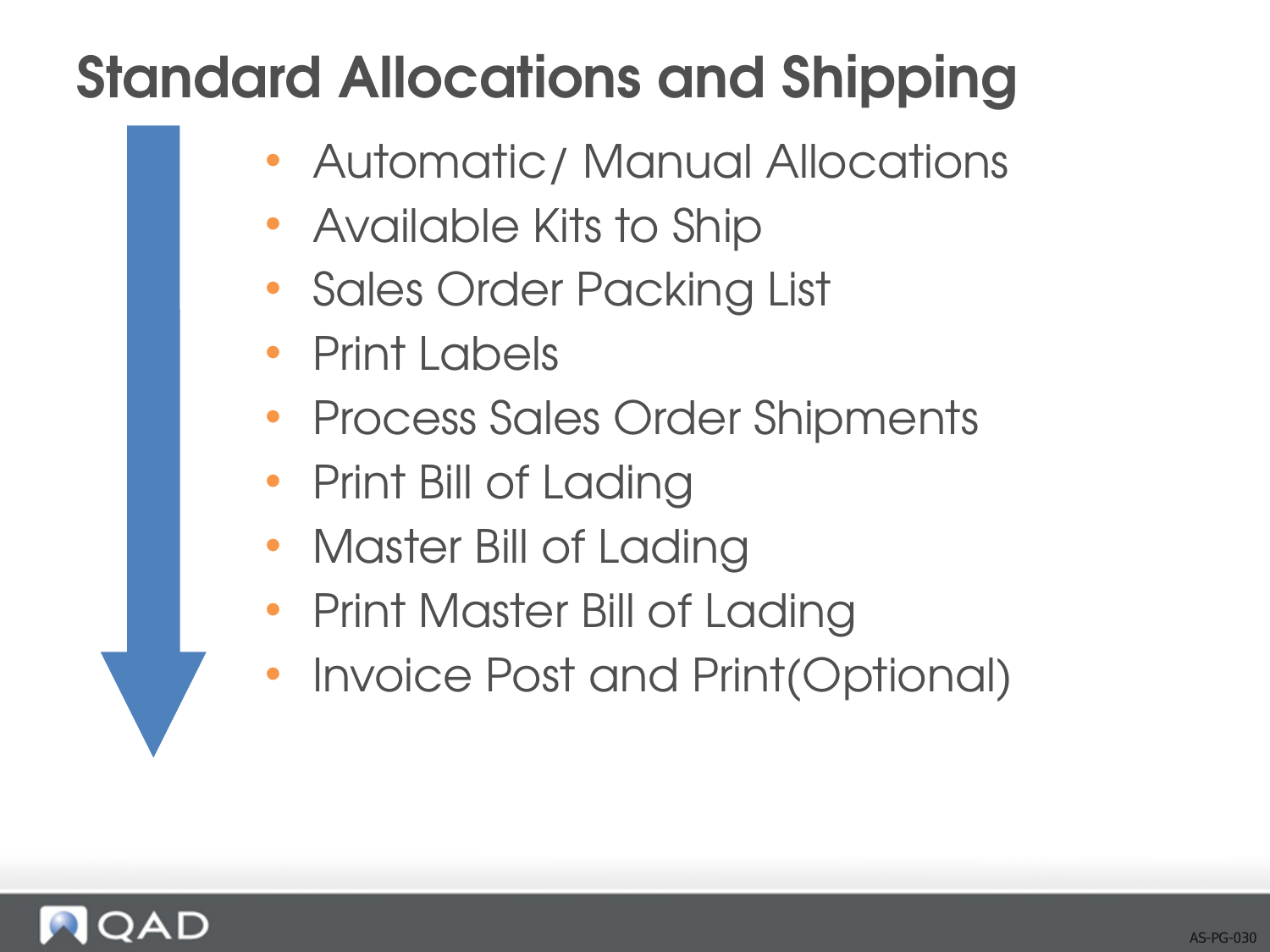

# Standard Allocations and Shipping

Automatic/ Manual Allocations
Available Kits to Ship
Sales Order Packing List
Print Labels
Process Sales Order Shipments
Print Bill of Lading
Master Bill of Lading
Print Master Bill of Lading
Invoice Post and Print(Optional)
AS-PG-030